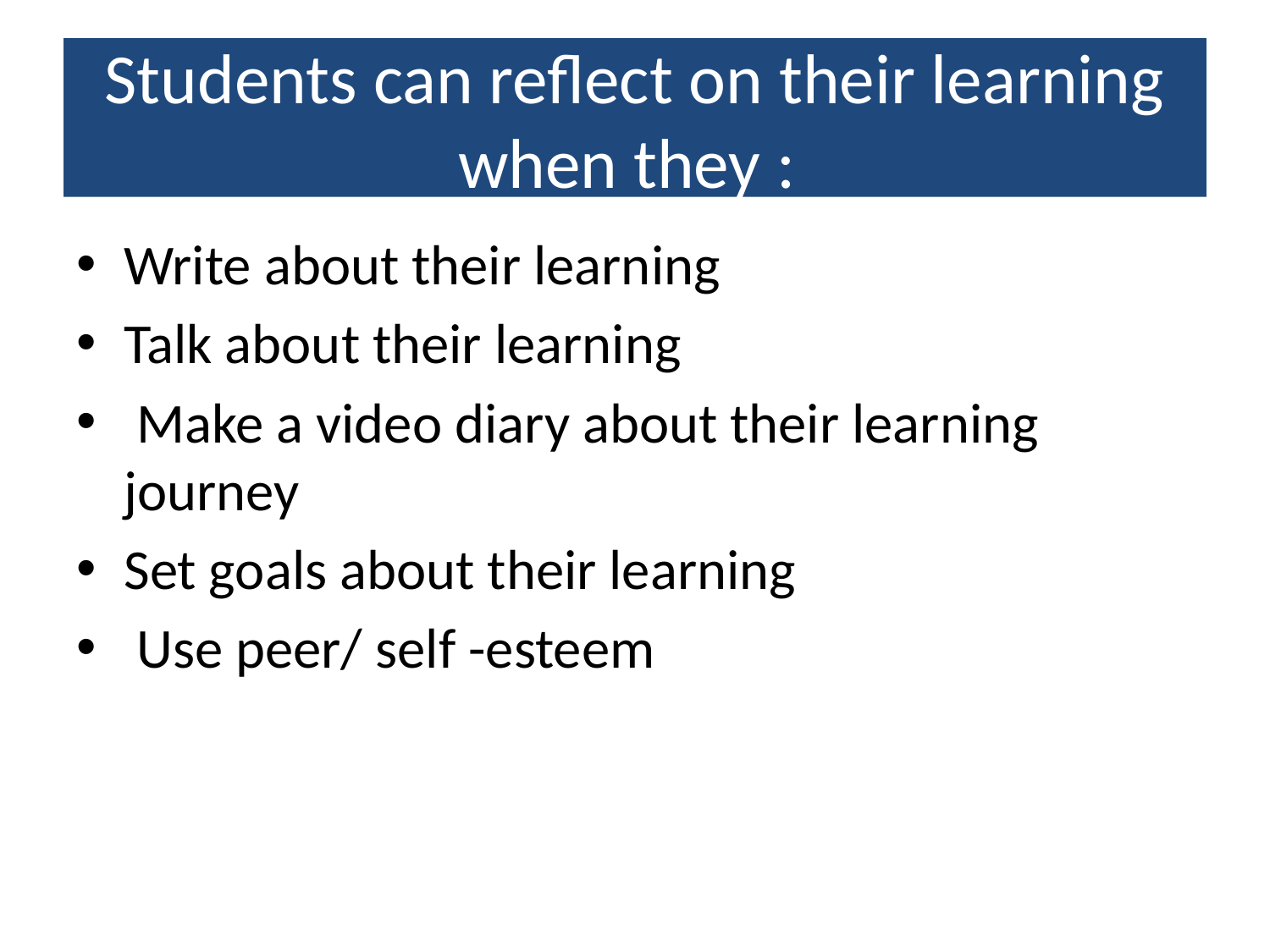

# Students can reflect on their learning when they :
Write about their learning
Talk about their learning
 Make a video diary about their learning journey
Set goals about their learning
 Use peer/ self -esteem